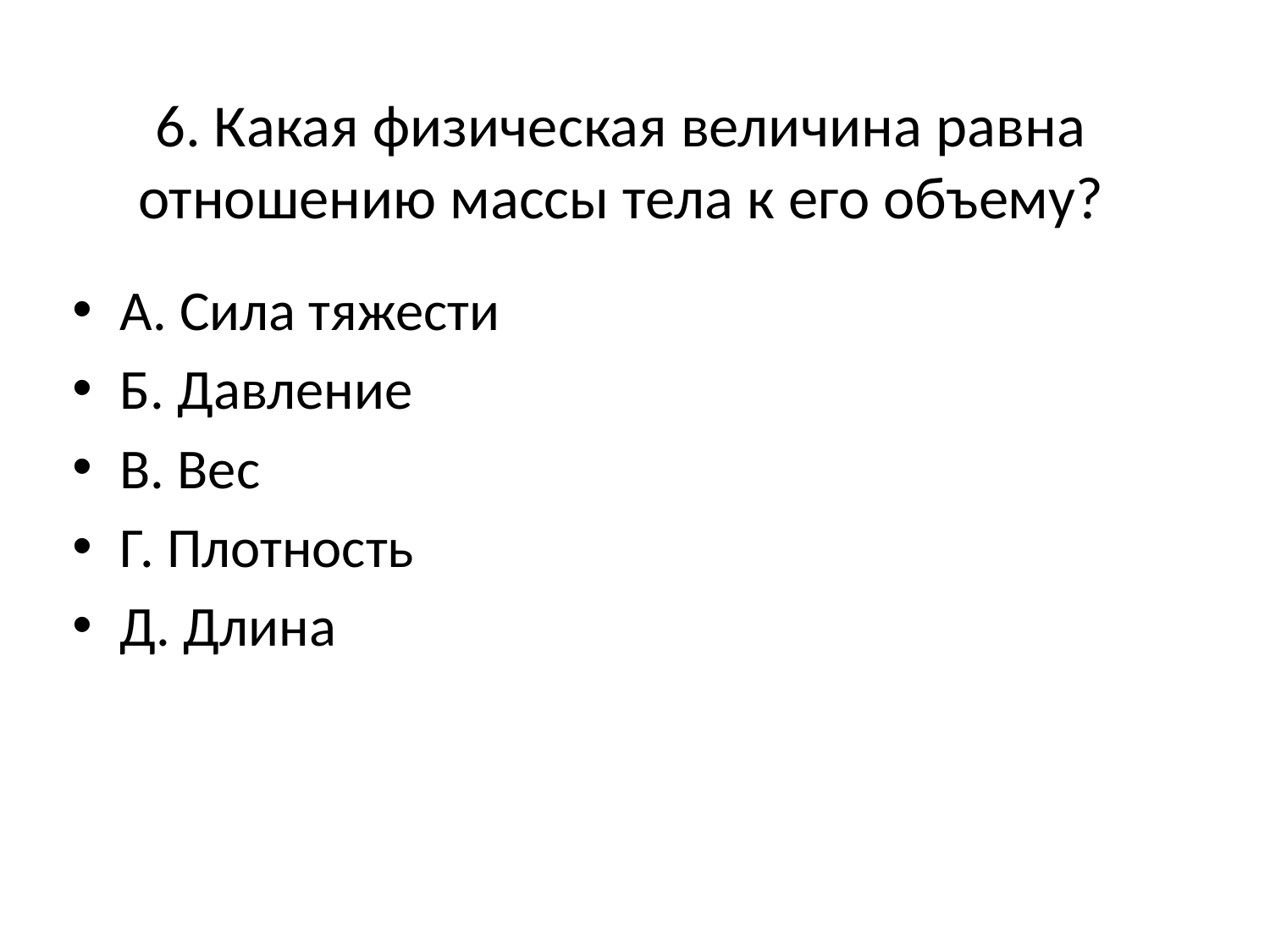

# 6. Какая физическая величина равна отношению массы тела к его объему?
А. Сила тяжести
Б. Давление
В. Вес
Г. Плотность
Д. Длина